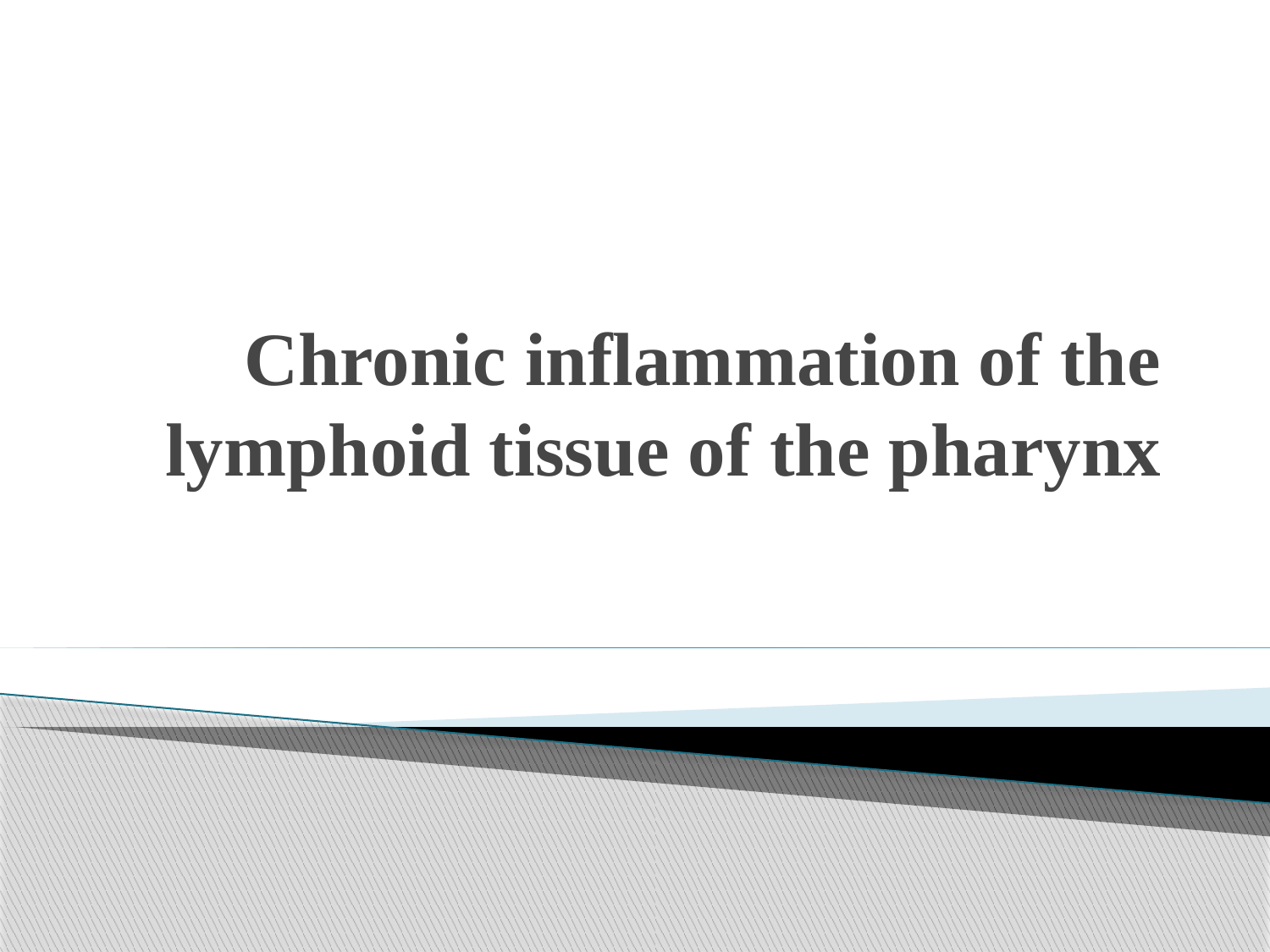

# Chronic inflammation of the lymphoid tissue of the pharynx